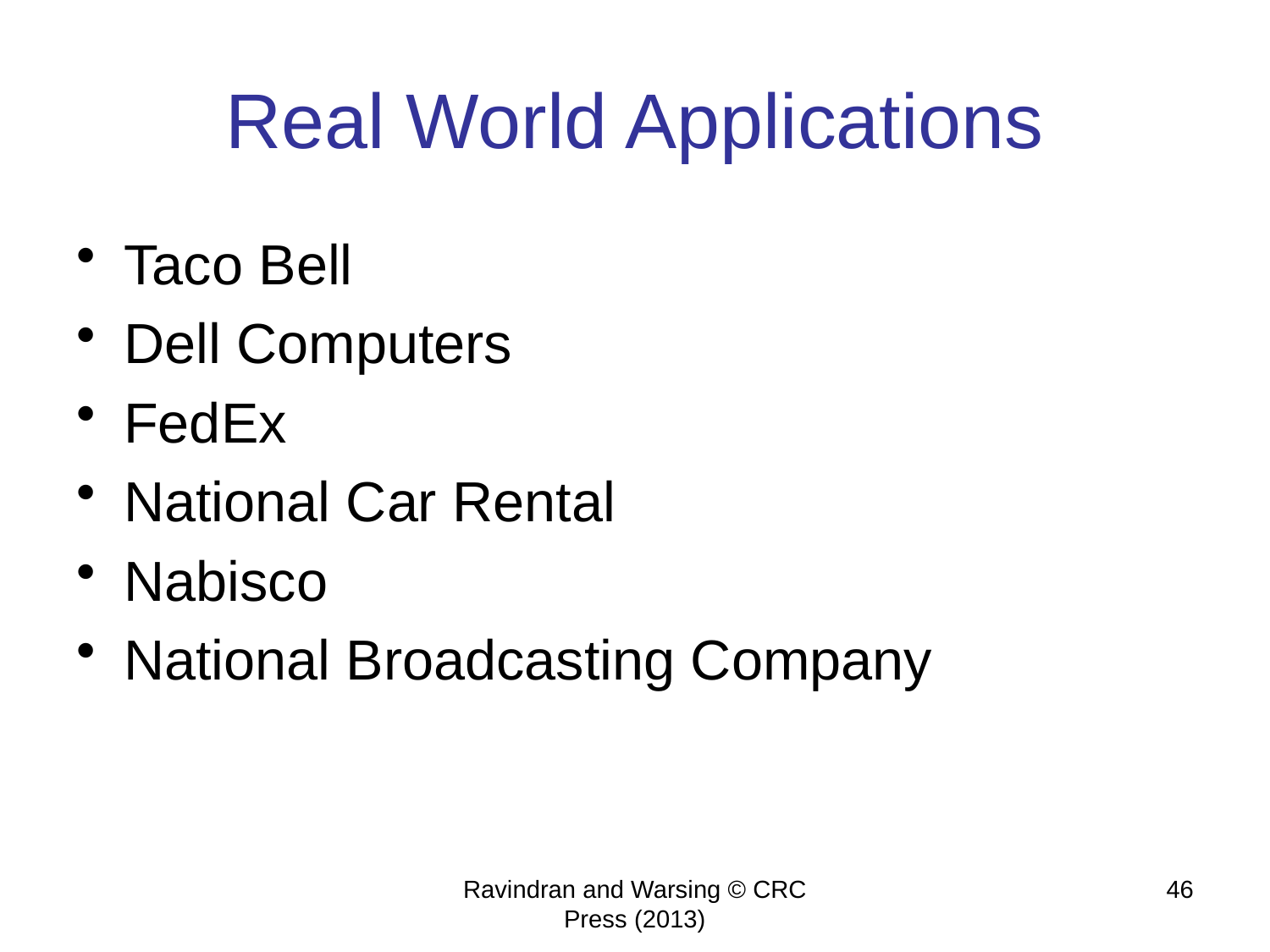

# Real World Applications
Taco Bell
Dell Computers
FedEx
National Car Rental
Nabisco
National Broadcasting Company

Ravindran and Warsing © CRC Press (2013)
46